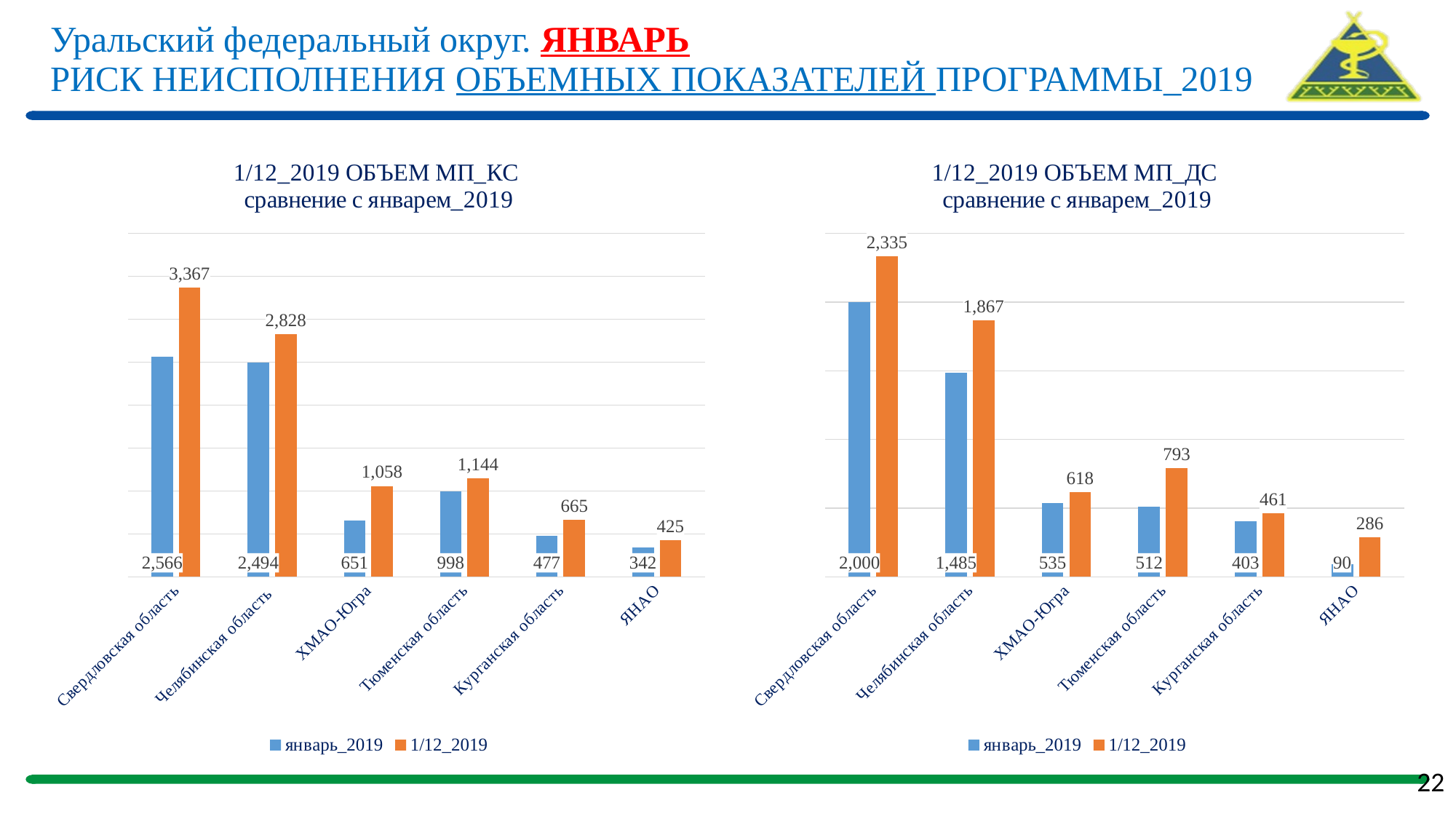

# Уральский федеральный округ. ЯНВАРЬ РИСК НЕИСПОЛНЕНИЯ ОБЪЕМНЫХ ПОКАЗАТЕЛЕЙ ПРОГРАММЫ_2019

### Chart: 1/12_2019 ОБЪЕМ МП_КС
сравнение с январем_2019

| Category | январь_2019 | 1/12_2019 |
|---|---|---|
| Свердловская область | 2566.0 | 3367.0 |
| Челябинская область  | 2494.0 | 2828.0 |
| ХМАО-Югра | 651.0 | 1058.0 |
| Тюменская область | 998.0 | 1144.0 |
| Курганская область | 477.0 | 665.0 |
| ЯНАО | 342.0 | 425.0 |

### Chart: 1/12_2019 ОБЪЕМ МП_ДС
сравнение с январем_2019

| Category | январь_2019 | 1/12_2019 |
|---|---|---|
| Свердловская область | 2000.0 | 2335.0 |
| Челябинская область | 1485.0 | 1867.0 |
| ХМАО-Югра | 535.0 | 618.0 |
| Тюменская область | 512.0 | 793.0 |
| Курганская область | 403.0 | 461.0 |
| ЯНАО | 90.0 | 286.0 |
22